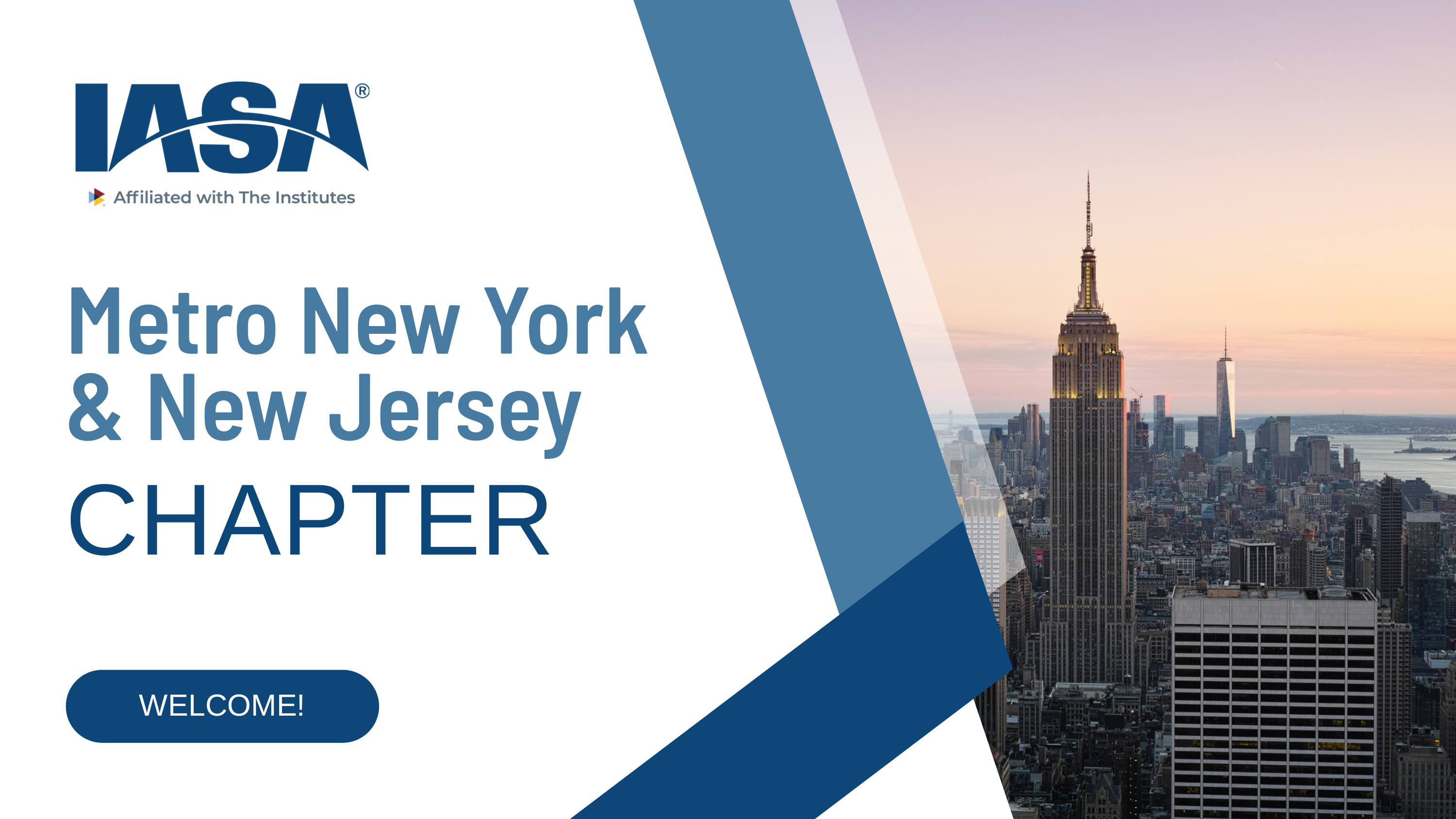

Metro New York
& New Jersey
CHAPTER

WELCOME!